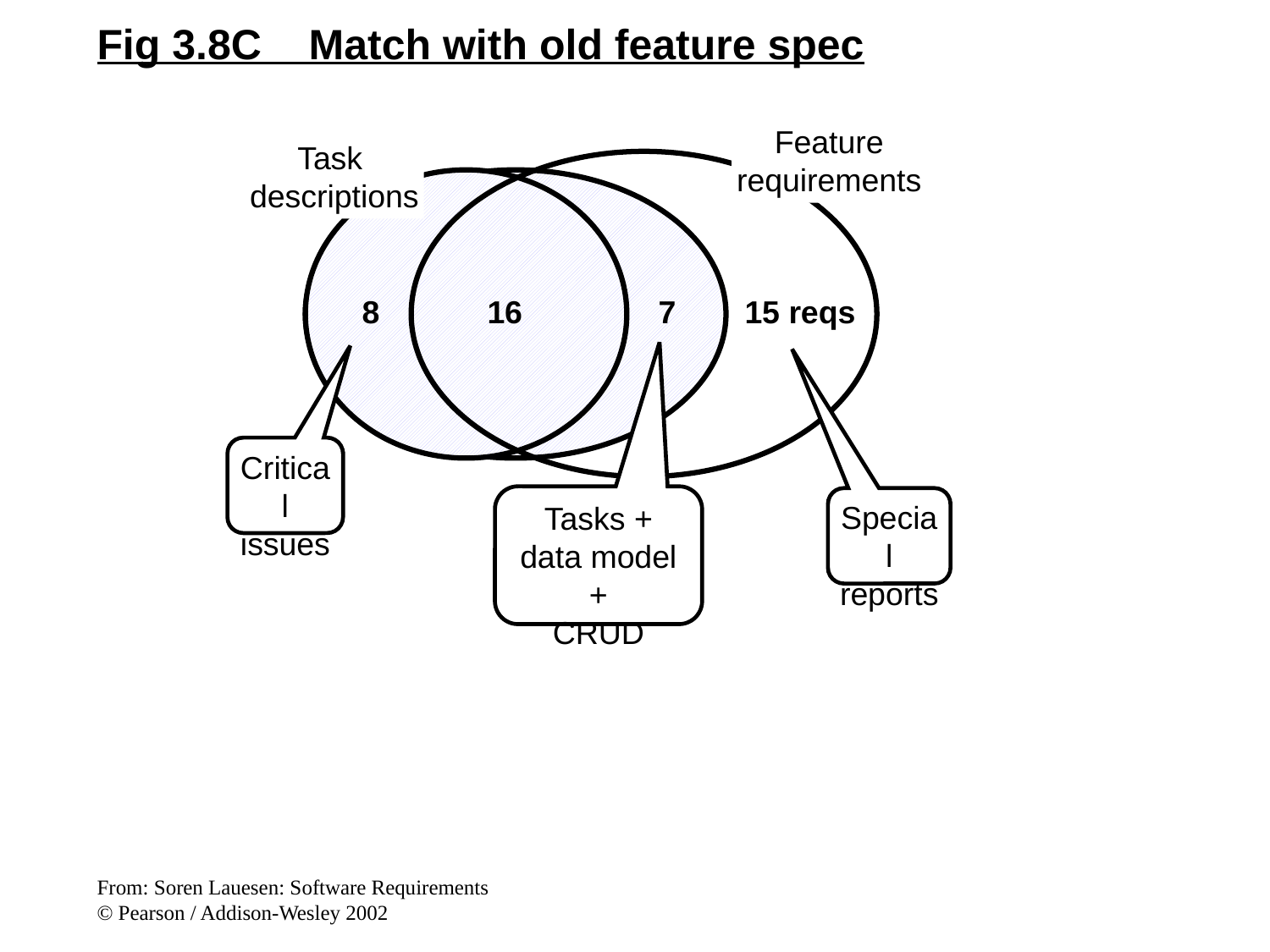

Fig 3.8C    Match with old feature spec
Feature
requirements
Task
descriptions

8
16
7
15 reqs
Critical
issues
Tasks +
data model +
CRUD
Special
reports
From: Soren Lauesen: Software Requirements
© Pearson / Addison-Wesley 2002